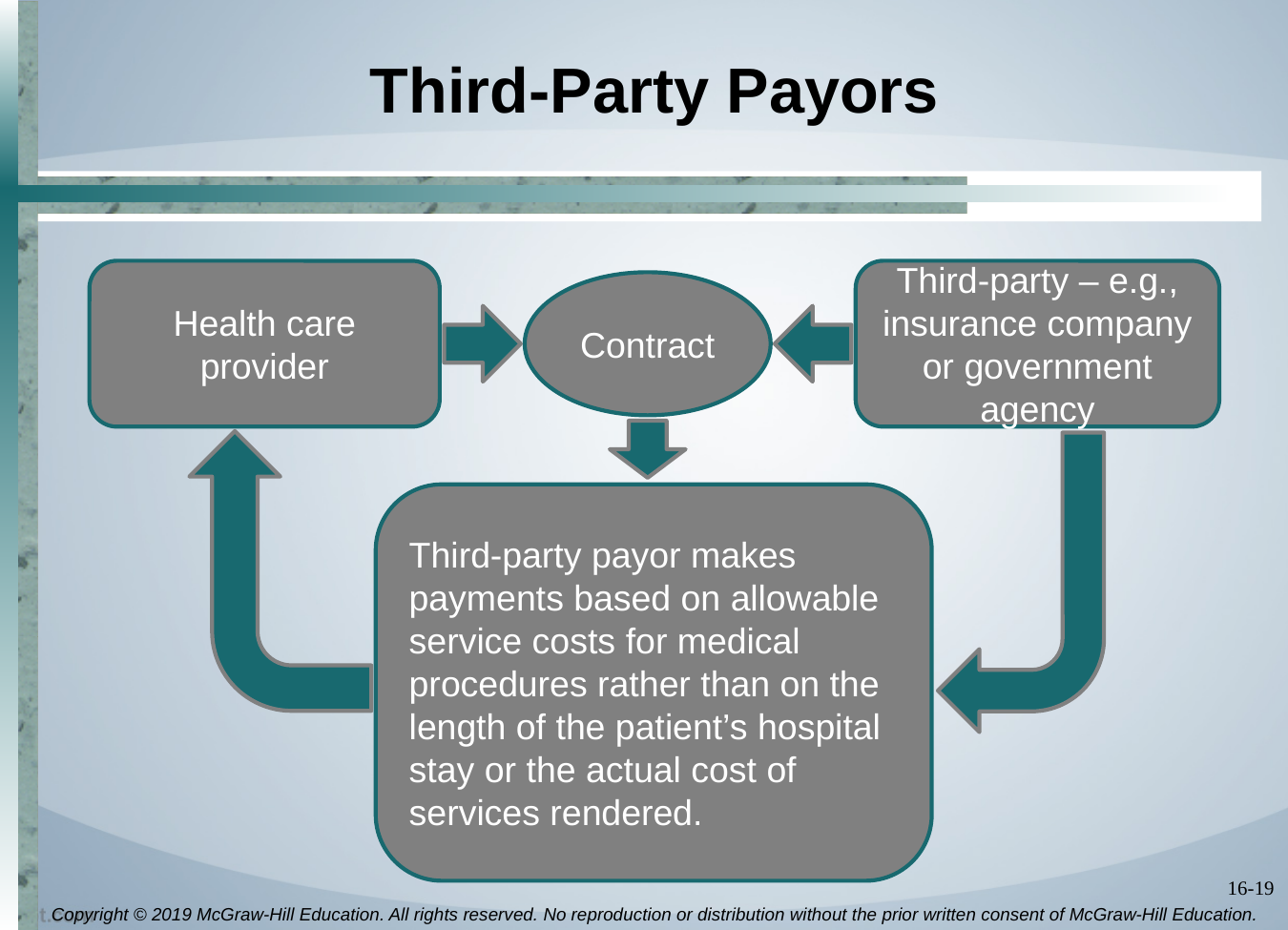

# Third-Party Payors
Third-party – e.g., insurance company or government agency
Health care provider
Contract

Third-party payor makes payments based on allowable service costs for medical procedures rather than on the length of the patient’s hospital stay or the actual cost of services rendered.